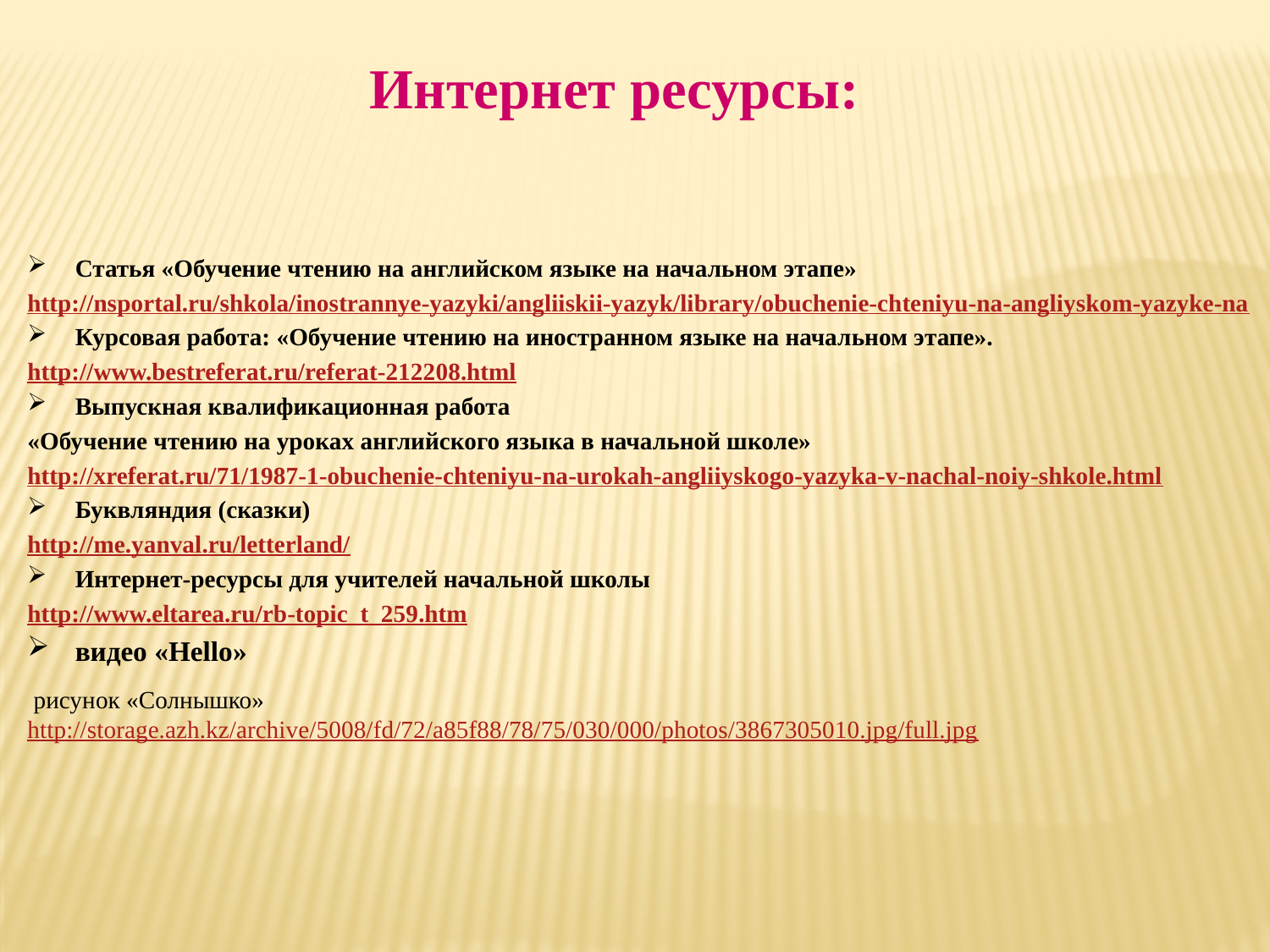

Интернет ресурсы:
Статья «Обучение чтению на английском языке на начальном этапе»
http://nsportal.ru/shkola/inostrannye-yazyki/angliiskii-yazyk/library/obuchenie-chteniyu-na-angliyskom-yazyke-na
Курсовая работа: «Обучение чтению на иностранном языке на начальном этапе».
http://www.bestreferat.ru/referat-212208.html
Выпускная квалификационная работа
«Обучение чтению на уроках английского языка в начальной школе»
http://xreferat.ru/71/1987-1-obuchenie-chteniyu-na-urokah-angliiyskogo-yazyka-v-nachal-noiy-shkole.html
Буквляндия (сказки)
http://me.yanval.ru/letterland/
Интернет-ресурсы для учителей начальной школы
http://www.eltarea.ru/rb-topic_t_259.htm
видео «Hello»
 рисунок «Солнышко»
http://storage.azh.kz/archive/5008/fd/72/a85f88/78/75/030/000/photos/3867305010.jpg/full.jpg